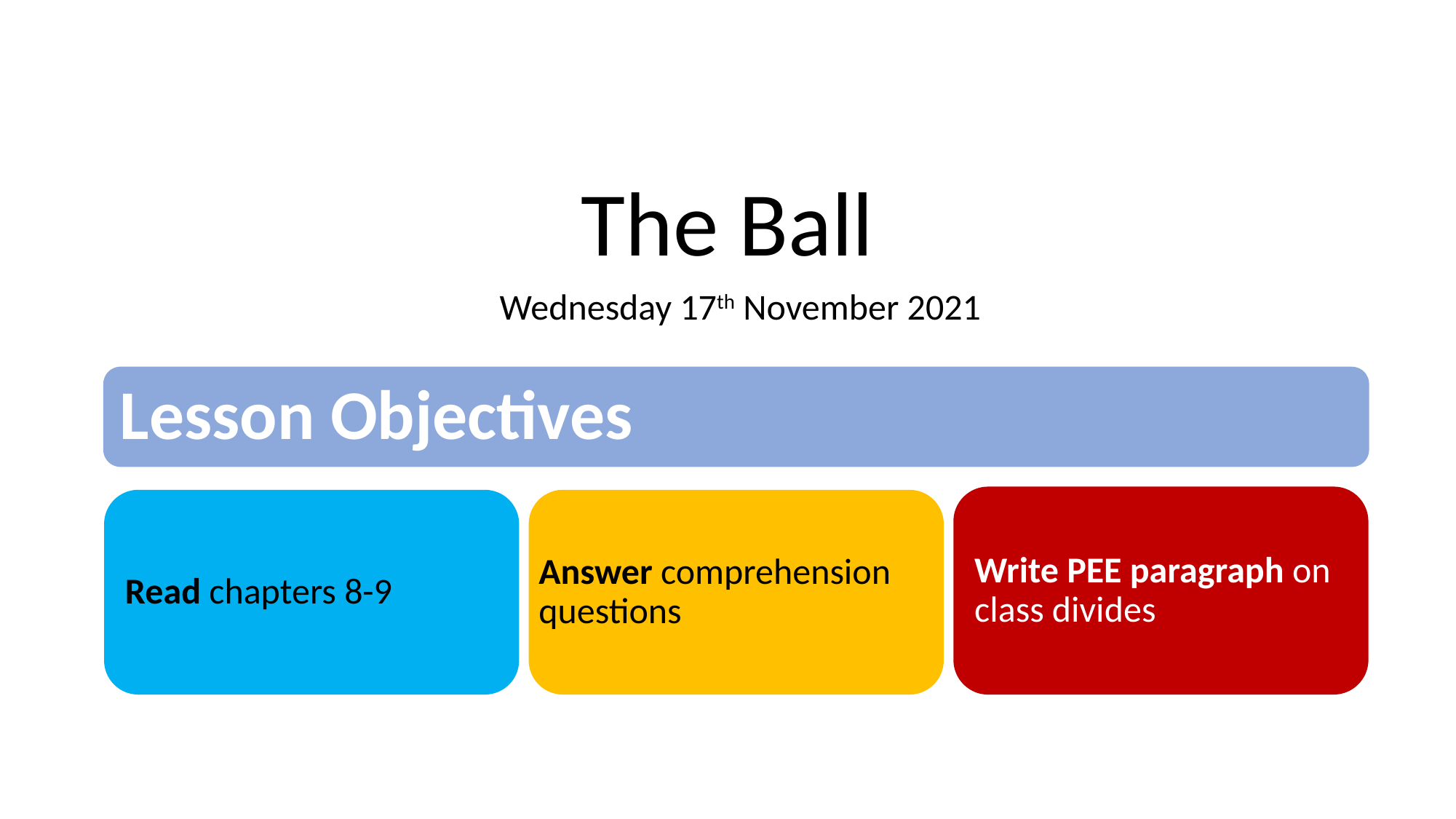

# The Ball
Wednesday 17th November 2021
Lesson Objectives
Write PEE paragraph on class divides
Read chapters 8-9
Answer comprehension questions